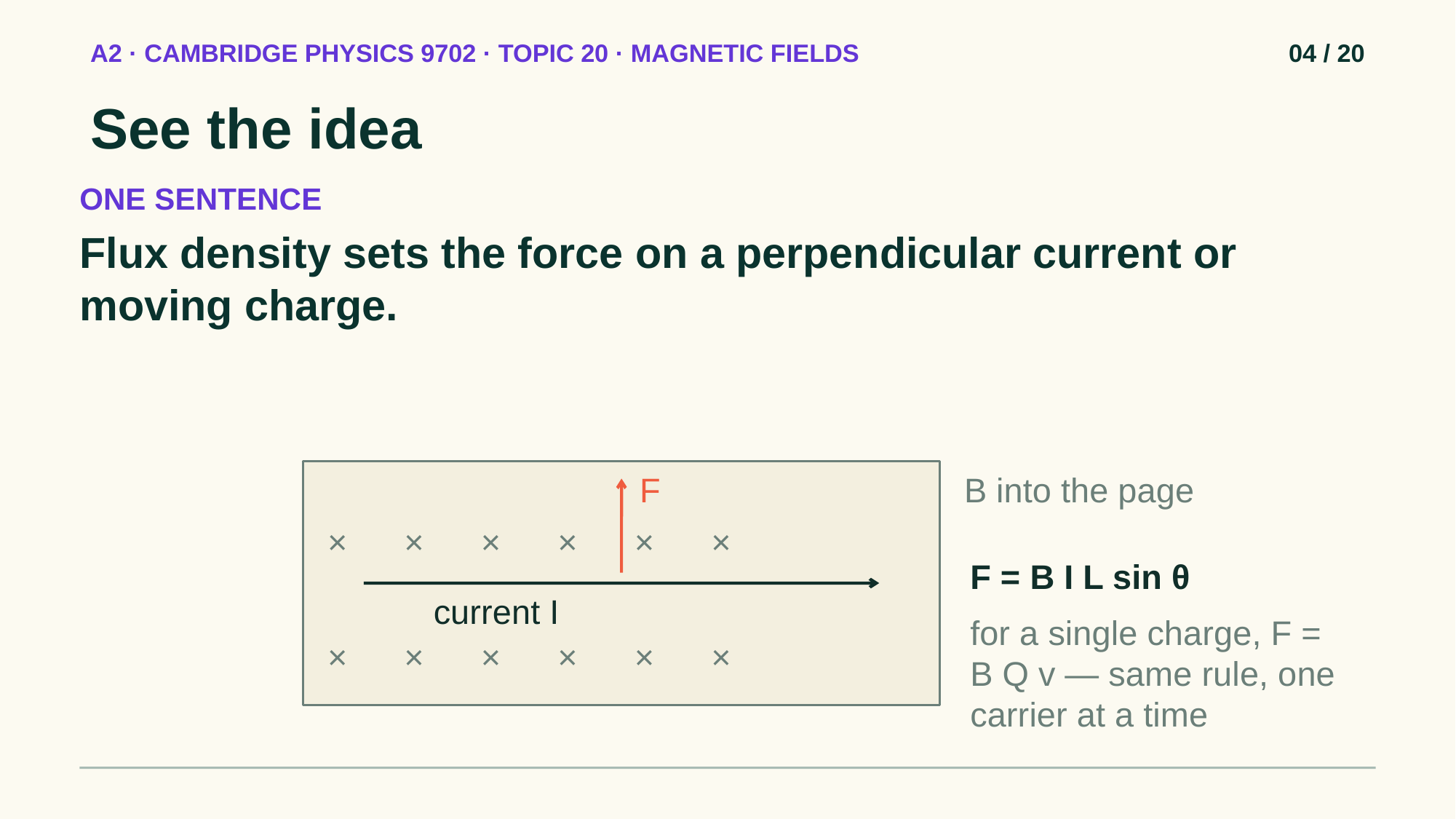

A2 · CAMBRIDGE PHYSICS 9702 · TOPIC 20 · MAGNETIC FIELDS
04 / 20
See the idea
ONE SENTENCE
Flux density sets the force on a perpendicular current or moving charge.

F
B into the page

×      ×      ×      ×      ×      ×
F = B I L sin θ

current I
for a single charge, F = B Q v — same rule, one carrier at a time
×      ×      ×      ×      ×      ×